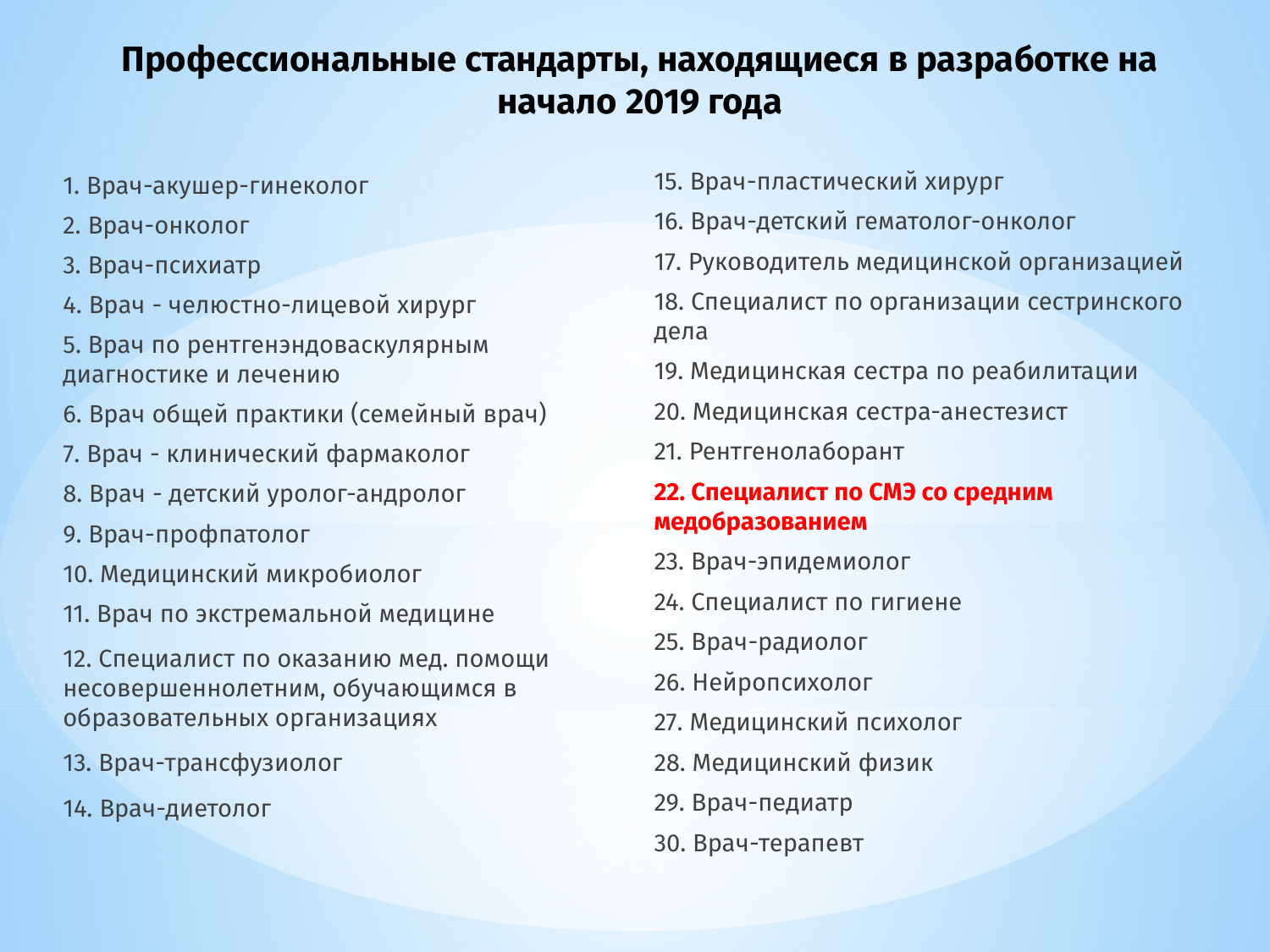

# Профессиональные стандарты, находящиеся в разработке на начало 2019 года
15. Врач-пластический хирург
16. Врач-детский гематолог-онколог
17. Руководитель медицинской организацией
18. Специалист по организации сестринского дела
19. Медицинская сестра по реабилитации
20. Медицинская сестра-анестезист
21. Рентгенолаборант
22. Специалист по СМЭ со средним медобразованием
23. Врач-эпидемиолог
24. Специалист по гигиене
25. Врач-радиолог
26. Нейропсихолог
27. Медицинский психолог
28. Медицинский физик
29. Врач-педиатр
30. Врач-терапевт

1. Врач-акушер-гинеколог
2. Врач-онколог
3. Врач-психиатр
4. Врач - челюстно-лицевой хирург
5. Врач по рентгенэндоваскулярным диагностике и лечению
6. Врач общей практики (семейный врач)
7. Врач - клинический фармаколог
8. Врач - детский уролог-андролог
9. Врач-профпатолог
10. Медицинский микробиолог
11. Врач по экстремальной медицине
12. Специалист по оказанию мед. помощи несовершеннолетним, обучающимся в образовательных организациях
13. Врач-трансфузиолог
14. Врач-диетолог